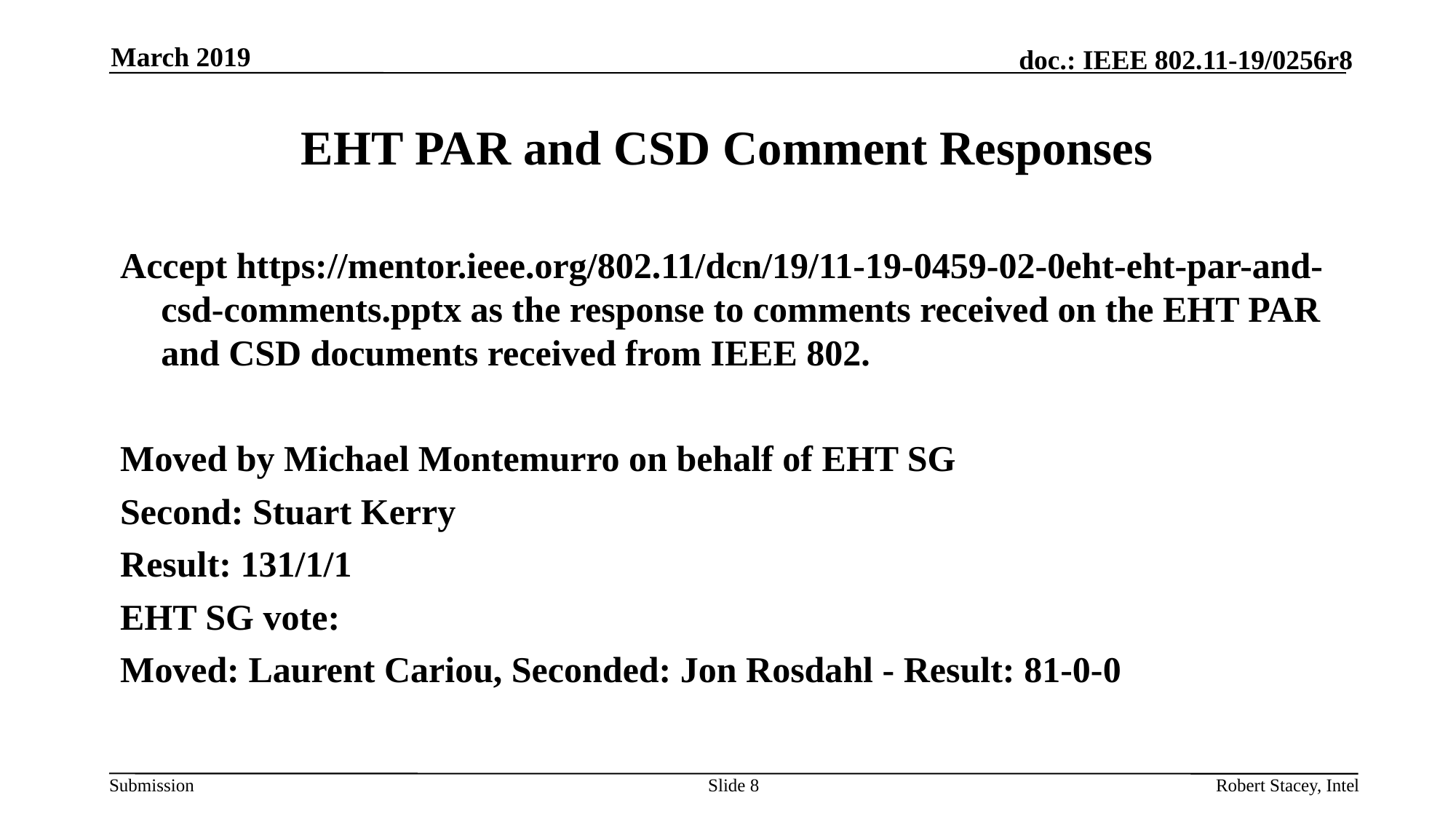

March 2019
# EHT PAR and CSD Comment Responses
Accept https://mentor.ieee.org/802.11/dcn/19/11-19-0459-02-0eht-eht-par-and-csd-comments.pptx as the response to comments received on the EHT PAR and CSD documents received from IEEE 802.

Moved by Michael Montemurro on behalf of EHT SG
Second: Stuart Kerry
Result: 131/1/1
EHT SG vote:
Moved: Laurent Cariou, Seconded: Jon Rosdahl - Result: 81-0-0

Slide 8
Robert Stacey, Intel